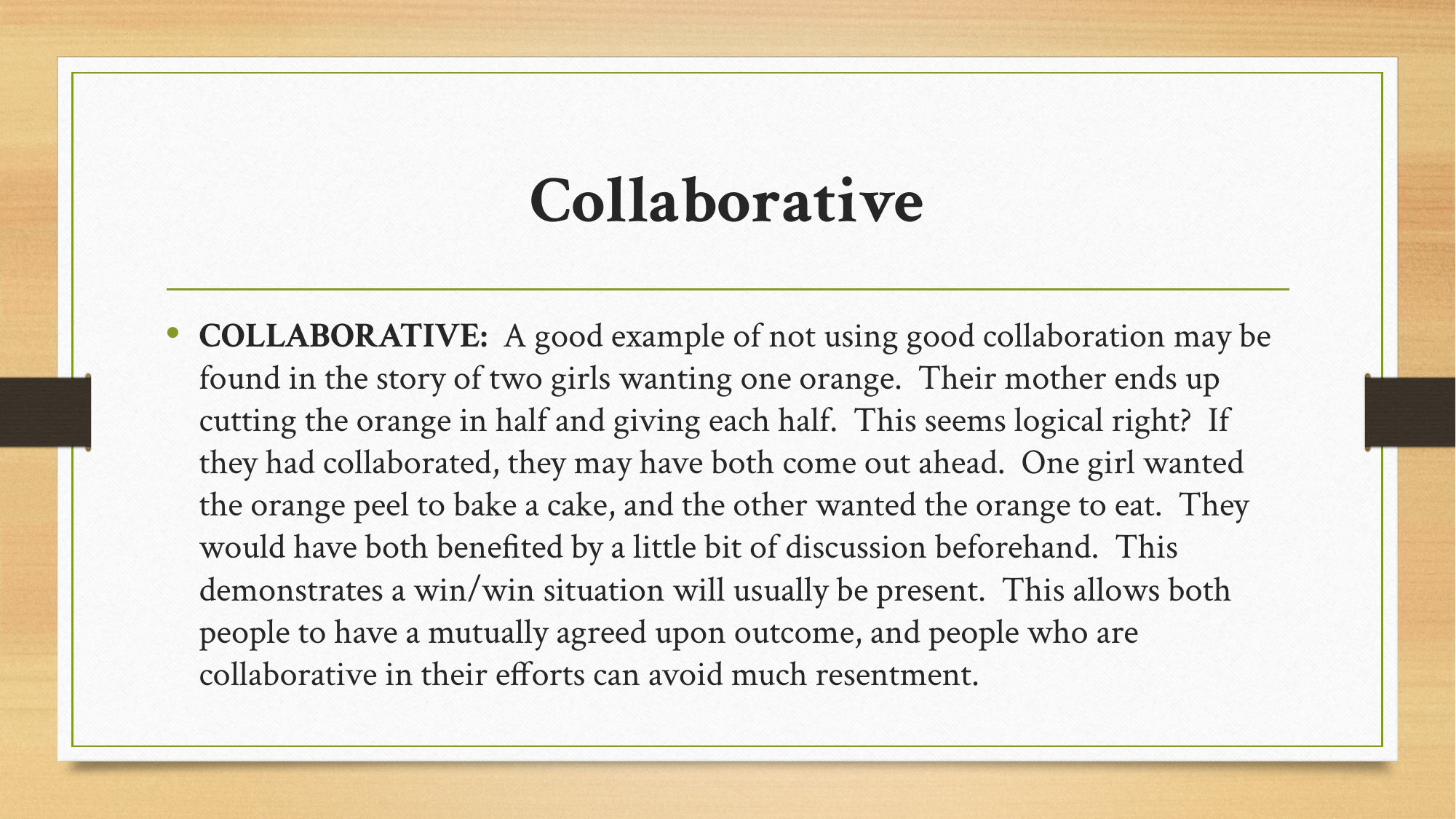

# Collaborative
COLLABORATIVE:  A good example of not using good collaboration may be found in the story of two girls wanting one orange.  Their mother ends up cutting the orange in half and giving each half.  This seems logical right?  If they had collaborated, they may have both come out ahead.  One girl wanted the orange peel to bake a cake, and the other wanted the orange to eat.  They would have both benefited by a little bit of discussion beforehand.  This demonstrates a win/win situation will usually be present.  This allows both people to have a mutually agreed upon outcome, and people who are collaborative in their efforts can avoid much resentment.